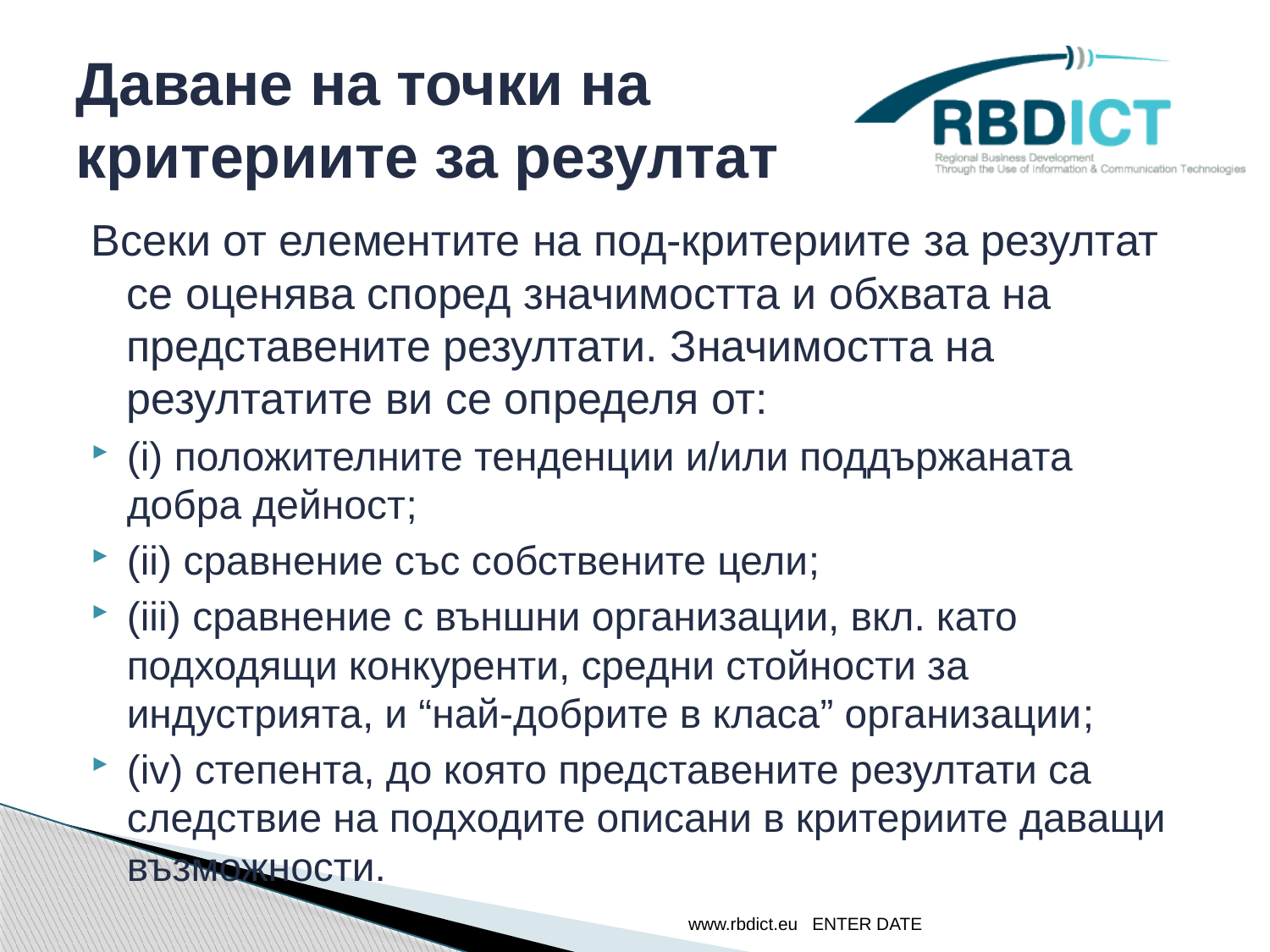

# Даване на точки на критериите за резултат
Всеки от елементите на под-критериите за резултат се оценява според значимостта и обхвата на представените резултати. Значимостта на резултатите ви се определя от:
(i) положителните тенденции и/или поддържаната добра дейност;
(ii) сравнение със собствените цели;
(iii) сравнение с външни организации, вкл. като подходящи конкуренти, средни стойности за индустрията, и “най-добрите в класа” организации;
(iv) степента, до която представените резултати са следствие на подходите описани в критериите даващи възможности.

www.rbdict.eu   ENTER DATE